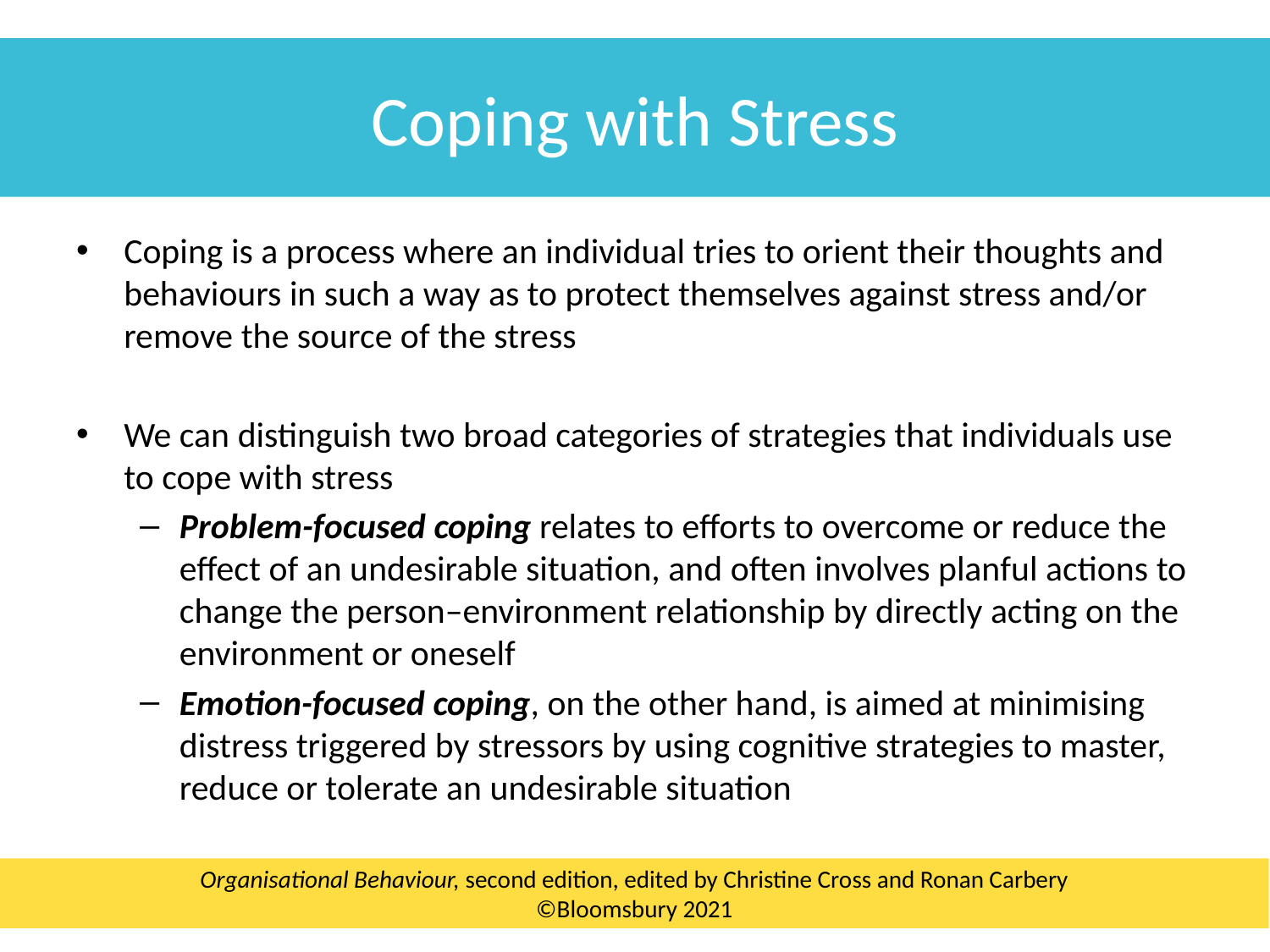

Coping with Stress
Coping is a process where an individual tries to orient their thoughts and behaviours in such a way as to protect themselves against stress and/or remove the source of the stress

We can distinguish two broad categories of strategies that individuals use to cope with stress
Problem-focused coping relates to efforts to overcome or reduce the effect of an undesirable situation, and often involves planful actions to change the person–environment relationship by directly acting on the environment or oneself
Emotion-focused coping, on the other hand, is aimed at minimising distress triggered by stressors by using cognitive strategies to master, reduce or tolerate an undesirable situation